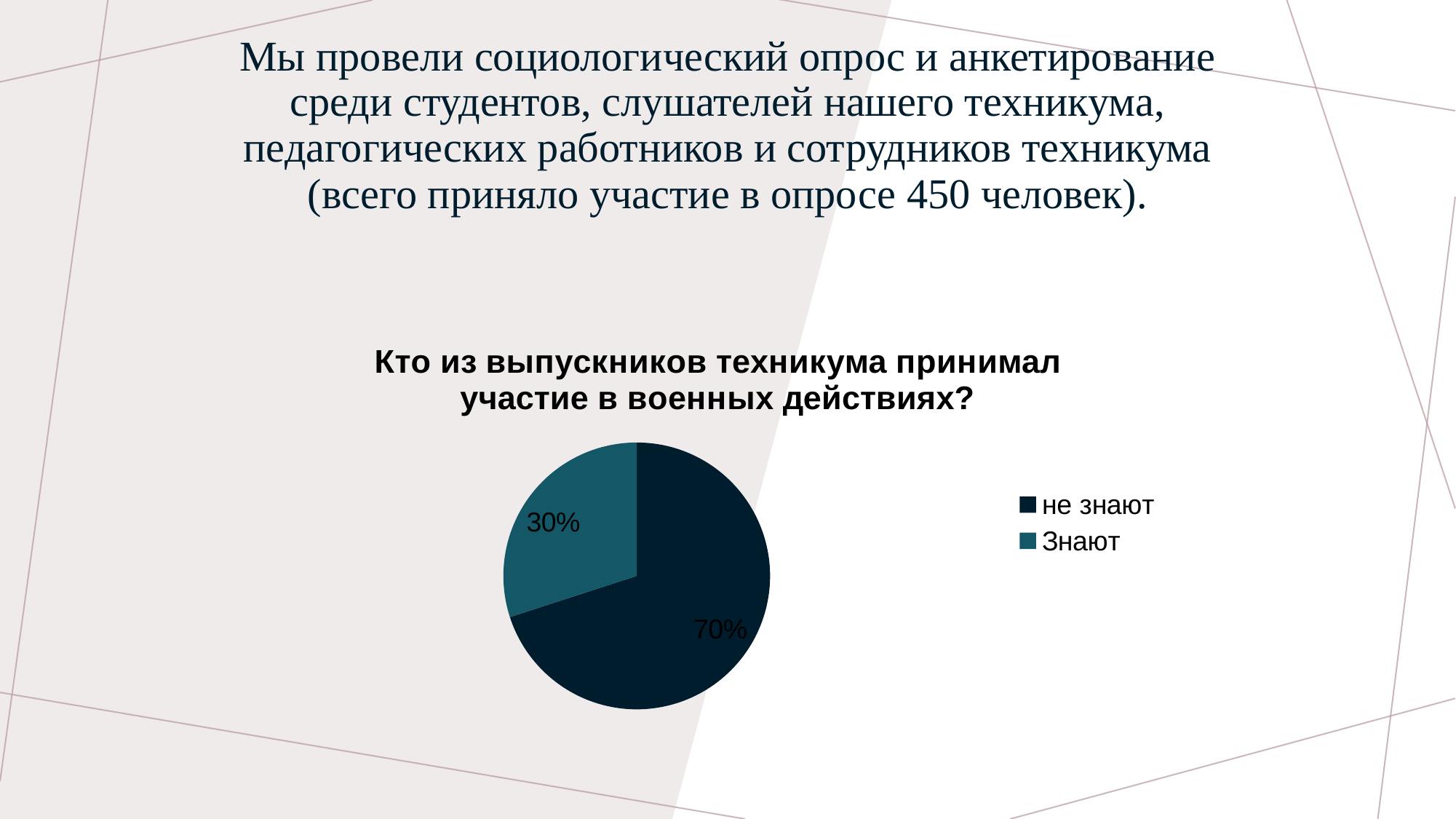

# Мы провели социологический опрос и анкетирование среди студентов, слушателей нашего техникума, педагогических работников и сотрудников техникума (всего приняло участие в опросе 450 человек).

### Chart:

| Category | Кто из выпускников техникума принимал участие в военных действиях? |
|---|---|
| не знают | 0.7 |
| Знают | 0.3 |